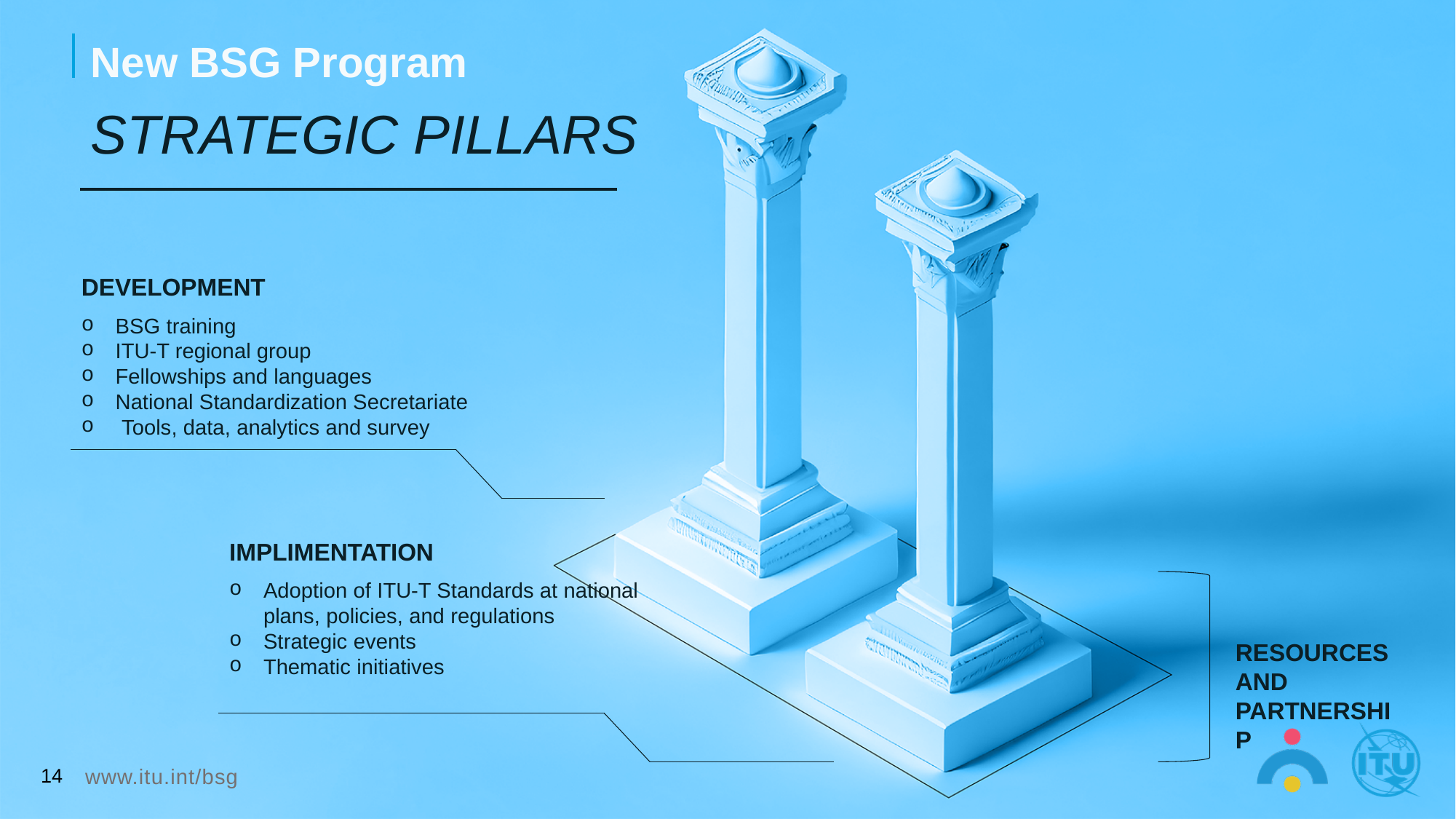

# New BSG Program STRATEGIC PILLARS
DEVELOPMENT
BSG training
ITU-T regional group
Fellowships and languages
National Standardization Secretariate
 Tools, data, analytics and survey
IMPLIMENTATION

Adoption of ITU-T Standards at national plans, policies, and regulations
Strategic events
Thematic initiatives
RESOURCES AND PARTNERSHIP